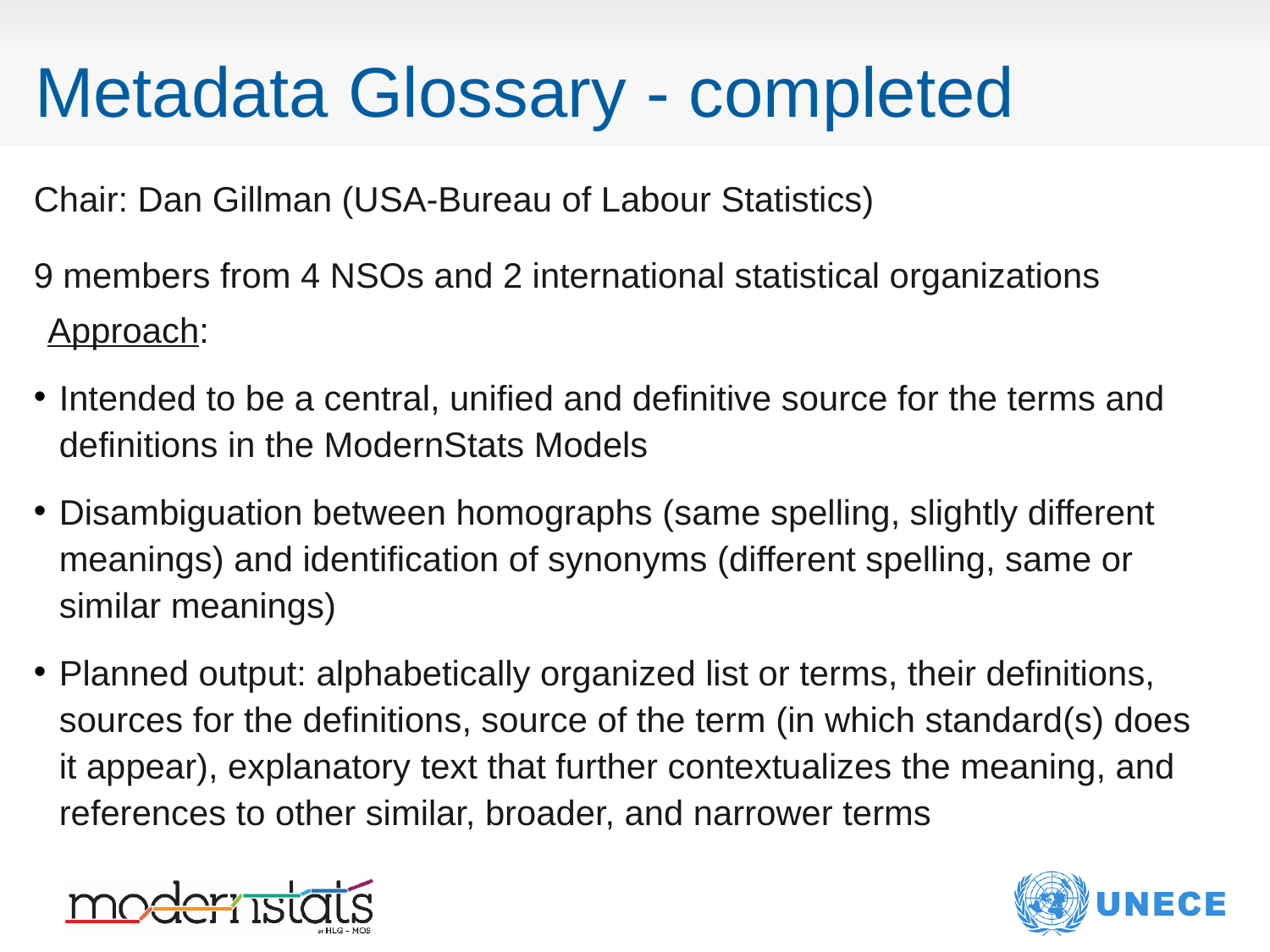

# Metadata Glossary - completed
Chair: Dan Gillman (USA-Bureau of Labour Statistics)
9 members from 4 NSOs and 2 international statistical organizations
Approach:
Intended to be a central, unified and definitive source for the terms and definitions in the ModernStats Models
Disambiguation between homographs (same spelling, slightly different meanings) and identification of synonyms (different spelling, same or similar meanings)
Planned output: alphabetically organized list or terms, their definitions, sources for the definitions, source of the term (in which standard(s) does it appear), explanatory text that further contextualizes the meaning, and references to other similar, broader, and narrower terms